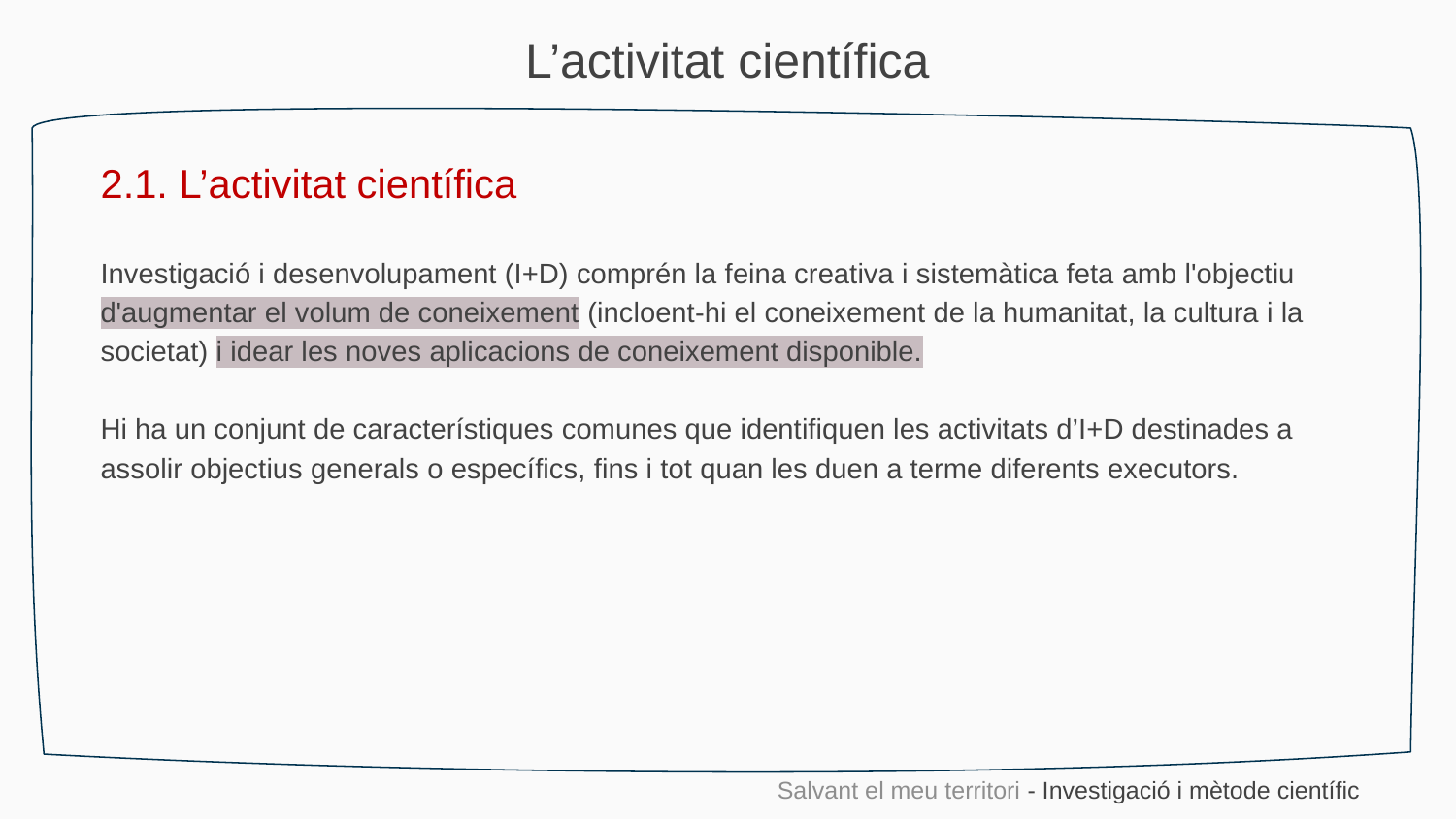

L’activitat científica

2.1. L’activitat científica
Investigació i desenvolupament (I+D) comprén la feina creativa i sistemàtica feta amb l'objectiu d'augmentar el volum de coneixement (incloent-hi el coneixement de la humanitat, la cultura i la societat) i idear les noves aplicacions de coneixement disponible.

Hi ha un conjunt de característiques comunes que identifiquen les activitats d’I+D destinades a assolir objectius generals o específics, fins i tot quan les duen a terme diferents executors.

Salvant el meu territori - Investigació i mètode científic